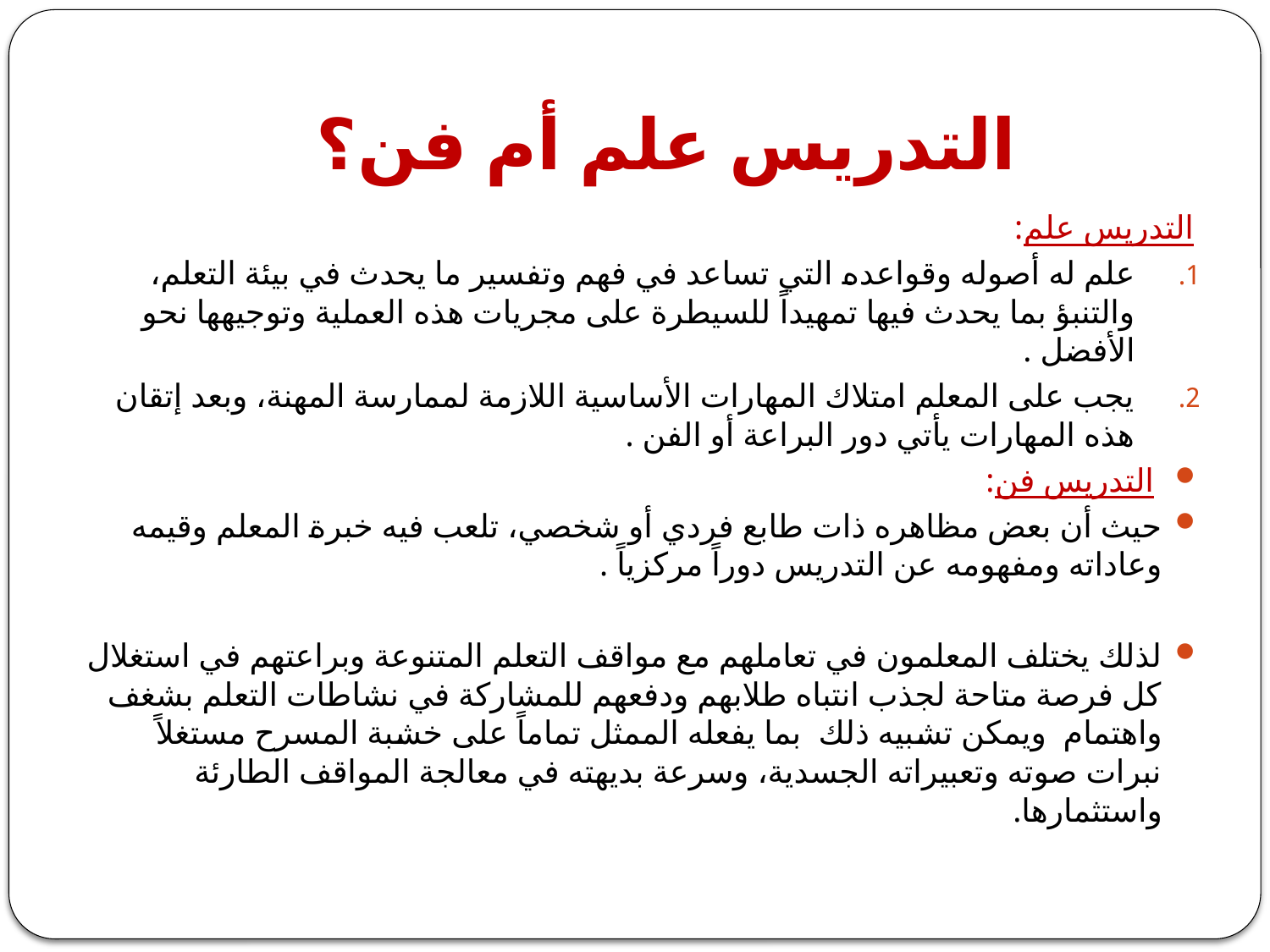

# التدريس علم أم فن؟
التدريس علم:
علم له أصوله وقواعده التي تساعد في فهم وتفسير ما يحدث في بيئة التعلم، والتنبؤ بما يحدث فيها تمهيداً للسيطرة على مجريات هذه العملية وتوجيهها نحو الأفضل .
يجب على المعلم امتلاك المهارات الأساسية اللازمة لممارسة المهنة، وبعد إتقان هذه المهارات يأتي دور البراعة أو الفن .
 التدريس فن:
حيث أن بعض مظاهره ذات طابع فردي أو شخصي، تلعب فيه خبرة المعلم وقيمه وعاداته ومفهومه عن التدريس دوراً مركزياً .

لذلك يختلف المعلمون في تعاملهم مع مواقف التعلم المتنوعة وبراعتهم في استغلال كل فرصة متاحة لجذب انتباه طلابهم ودفعهم للمشاركة في نشاطات التعلم بشغف واهتمام  ويمكن تشبيه ذلك  بما يفعله الممثل تماماً على خشبة المسرح مستغلاً نبرات صوته وتعبيراته الجسدية، وسرعة بديهته في معالجة المواقف الطارئة واستثمارها.